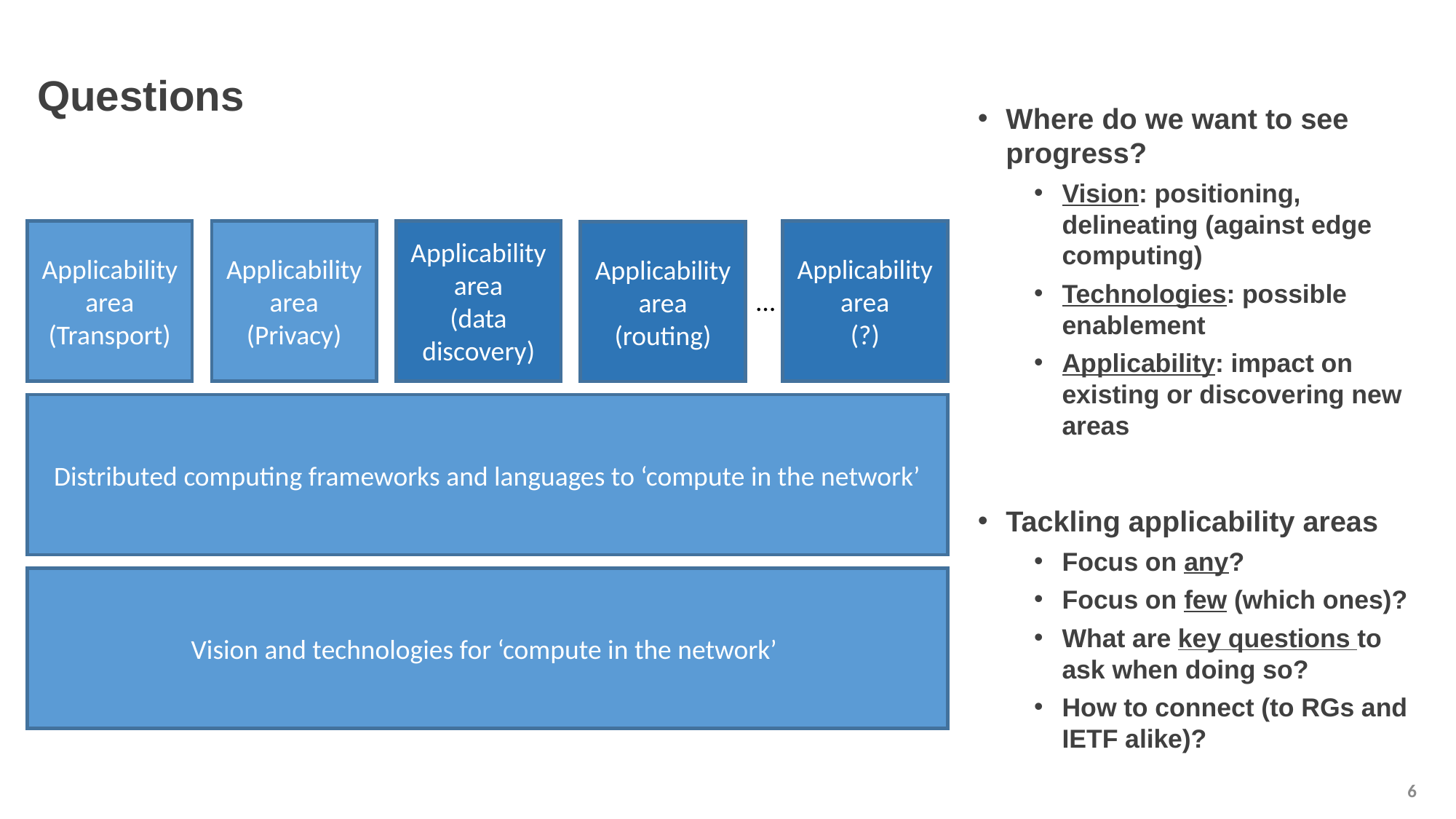

# Questions

Where do we want to see progress?
Vision: positioning, delineating (against edge computing)
Technologies: possible enablement
Applicability: impact on existing or discovering new areas

Tackling applicability areas
Focus on any?
Focus on few (which ones)?
What are key questions to ask when doing so?
How to connect (to RGs and IETF alike)?

Applicability area
(Transport)
Applicability area
(Privacy)
Applicability area
(data discovery)
Applicability area
(?)
…
Applicability area
(routing)
Distributed computing frameworks and languages to ‘compute in the network’
Vision and technologies for ‘compute in the network’
6